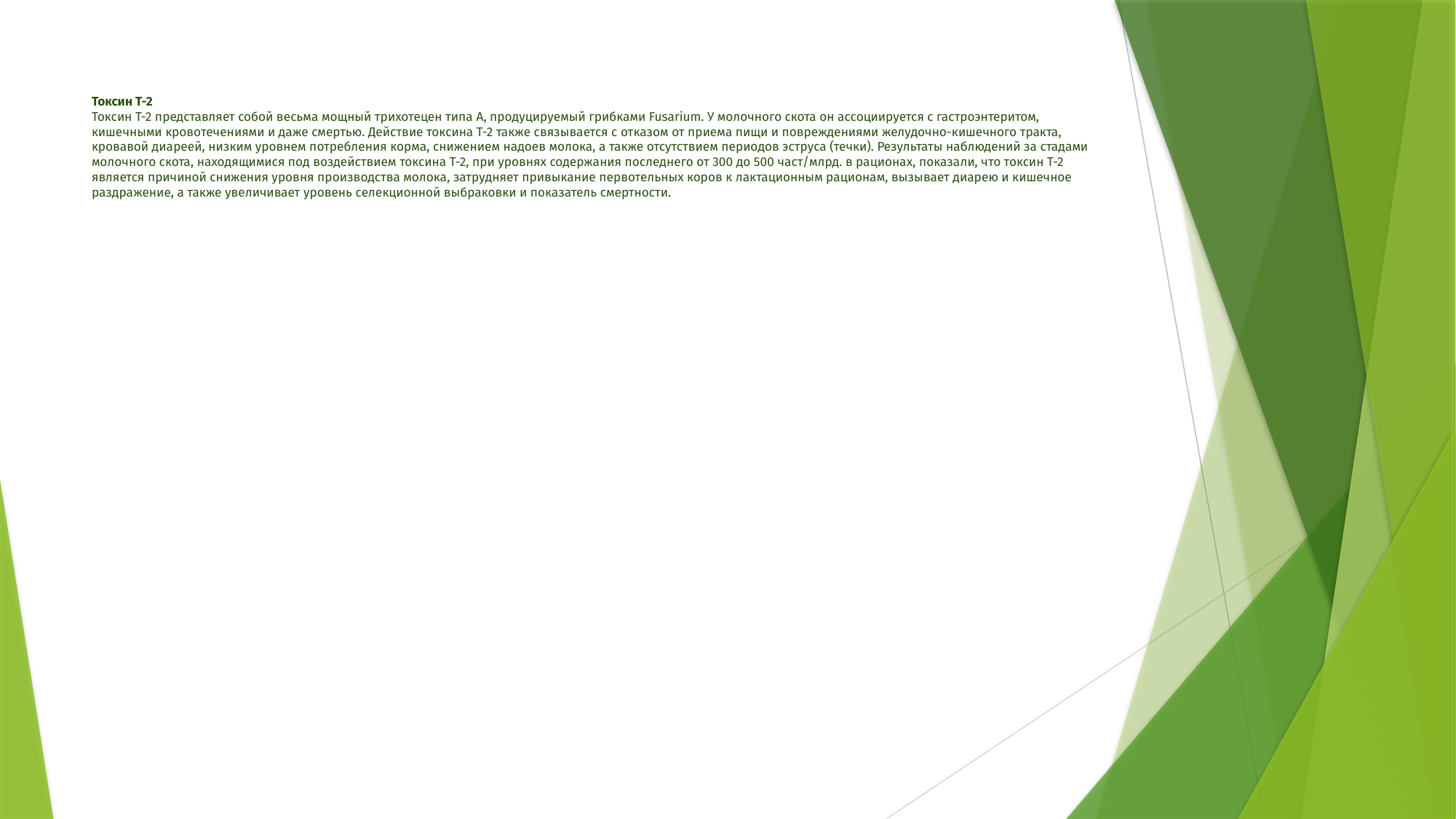

# Токсин Т-2 Токсин Т-2 представляет собой весьма мощный трихотецен типа А, продуцируемый грибками Fusarium. У молочного скота он ассоциируется с гастроэнтеритом, кишечными кровотечениями и даже смертью. Действие токсина Т-2 также связывается с отказом от приема пищи и повреждениями желудочно-кишечного тракта, кровавой диареей, низким уровнем потребления корма, снижением надоев молока, а также отсутствием периодов эструса (течки). Результаты наблюдений за стадами молочного скота, находящимися под воздействием токсина Т-2, при уровнях содержания последнего от 300 до 500 част/млрд. в рационах, показали, что токсин Т-2 является причиной снижения уровня производства молока, затрудняет привыкание первотельных коров к лактационным рационам, вызывает диарею и кишечное раздражение, а также увеличивает уровень селекционной выбраковки и показатель смертности.